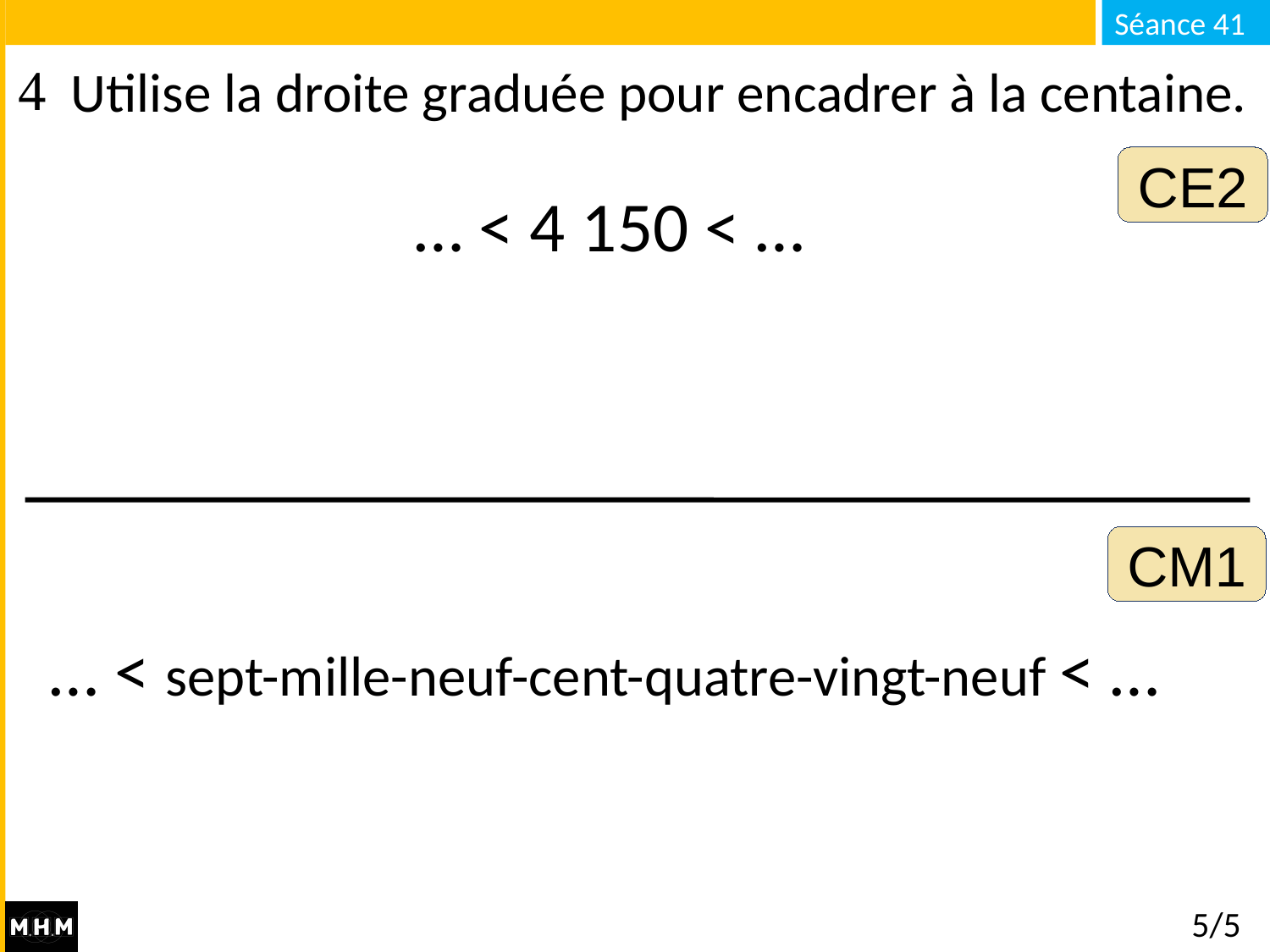

# Utilise la droite graduée pour encadrer à la centaine.
CE2
… < 4 150 < …

CM1
… < sept-mille-neuf-cent-quatre-vingt-neuf < …
5/5